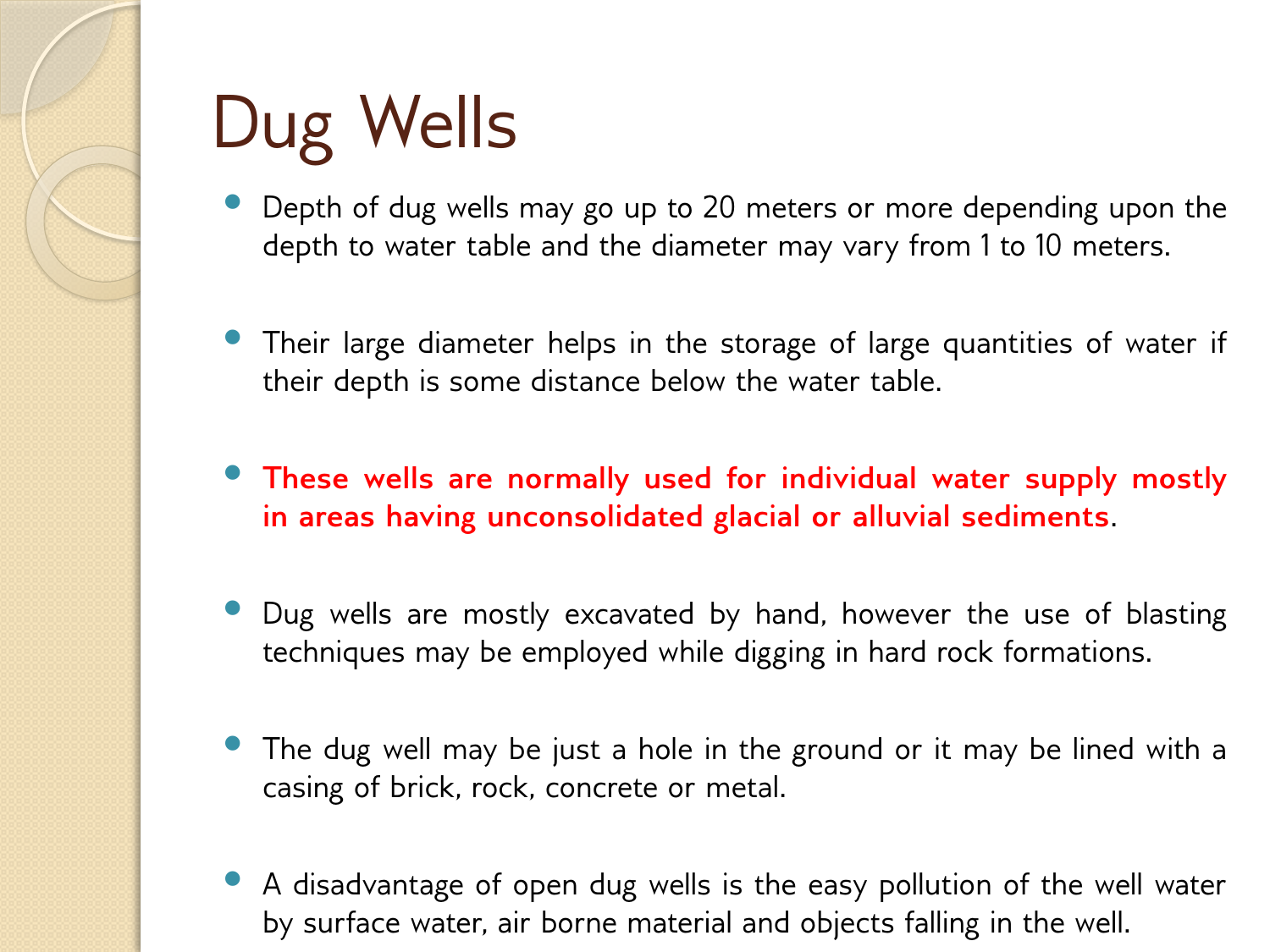

# Dug Wells
Depth of dug wells may go up to 20 meters or more depending upon the depth to water table and the diameter may vary from 1 to 10 meters.

Their large diameter helps in the storage of large quantities of water if their depth is some distance below the water table.

These wells are normally used for individual water supply mostly in areas having unconsolidated glacial or alluvial sediments.

Dug wells are mostly excavated by hand, however the use of blasting techniques may be employed while digging in hard rock formations.

The dug well may be just a hole in the ground or it may be lined with a casing of brick, rock, concrete or metal.

A disadvantage of open dug wells is the easy pollution of the well water by surface water, air borne material and objects falling in the well.